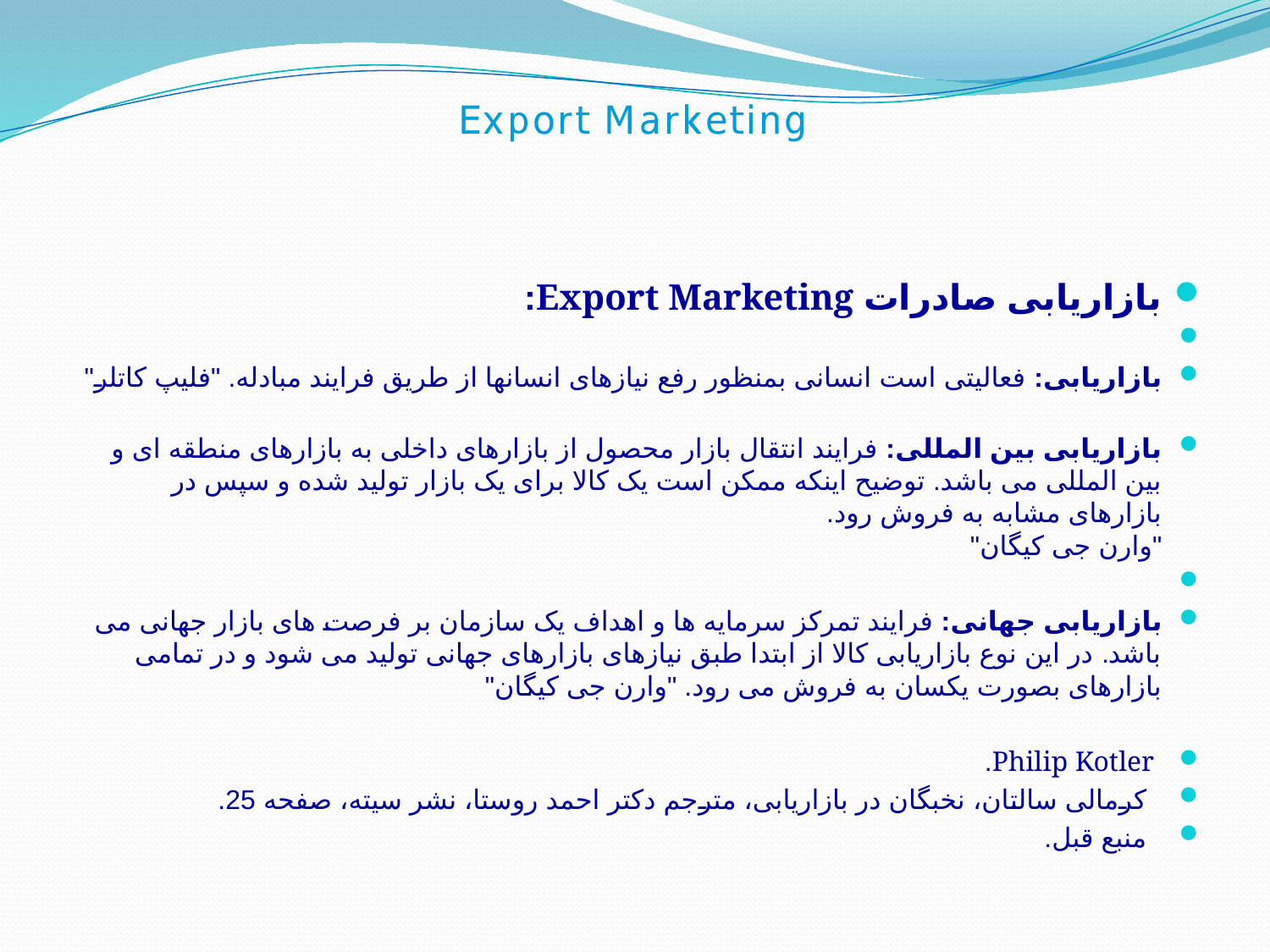

Export Marketing
بازاریابی صادرات Export Marketing:

بازاریابی: فعالیتی است انسانی بمنظور رفع نیازهای انسانها از طریق فرایند مبادله. "فلیپ کاتلر"
بازاریابی بین المللی: فرایند انتقال بازار محصول از بازارهای داخلی به بازارهای منطقه ای و بین المللی می باشد. توضیح اینکه ممکن است یک کالا برای یک بازار تولید شده و سپس در بازارهای مشابه به فروش رود.
"وارن جی کیگان"

بازاریابی جهانی: فرایند تمرکز سرمایه ها و اهداف یک سازمان بر فرصت های بازار جهانی می باشد. در این نوع بازاریابی کالا از ابتدا طبق نیازهای بازارهای جهانی تولید می شود و در تمامی بازارهای بصورت یکسان به فروش می رود. "وارن جی کیگان"

 Philip Kotler.
  کرمالی سالتان، نخبگان در بازاریابی، مترجم دکتر احمد روستا، نشر سیته، صفحه 25.
  منبع قبل.